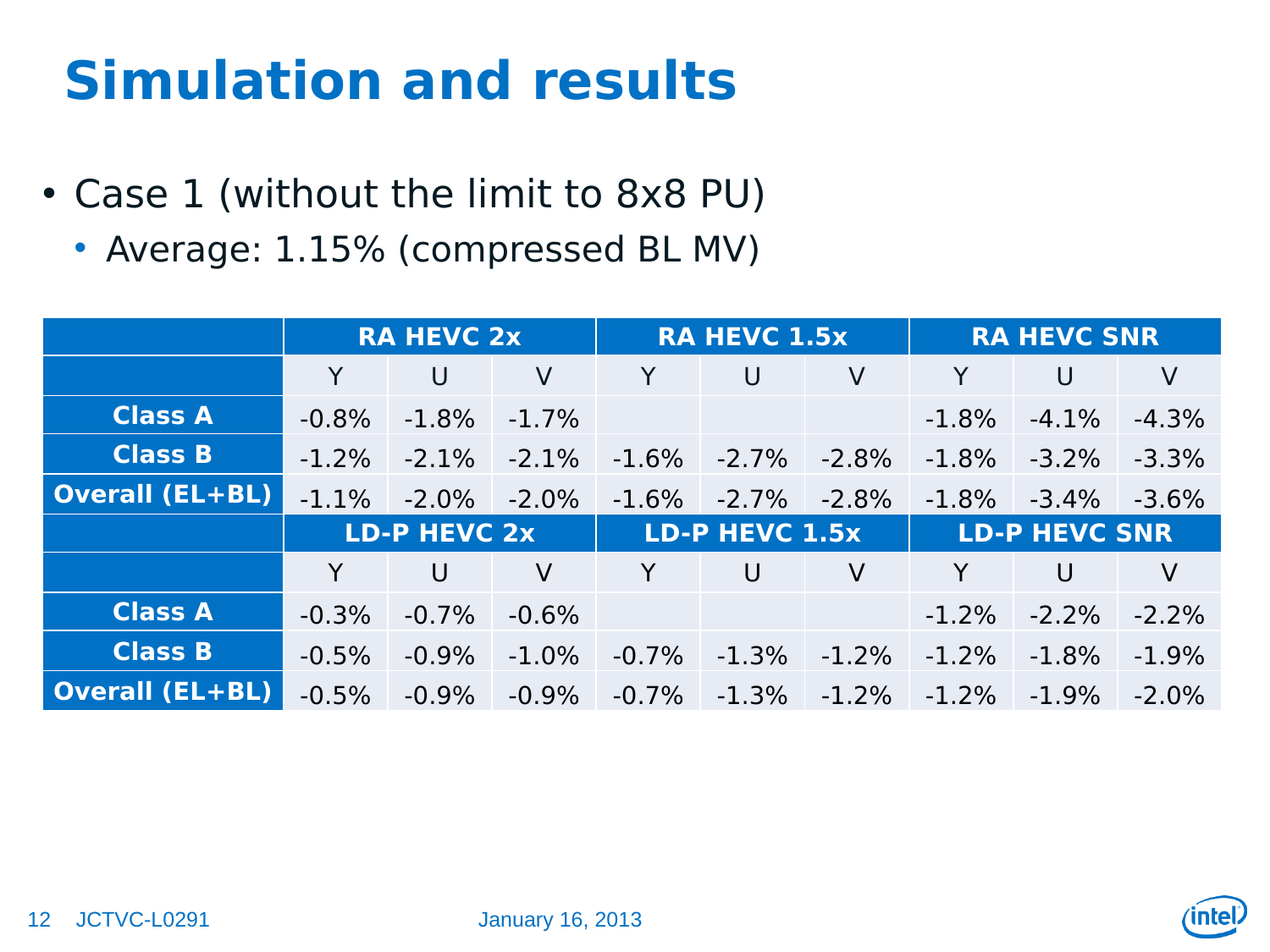

# Simulation and results
Case 1 (without the limit to 8x8 PU)
Average: 1.15% (compressed BL MV)
|  | RA HEVC 2x |  |  | RA HEVC 1.5x |  |  | RA HEVC SNR |  |  |
| --- | --- | --- | --- | --- | --- | --- | --- | --- | --- |
|  | Y | U | V | Y | U | V | Y | U | V |
| Class A | -0.8% | -1.8% | -1.7% |  |  |  | -1.8% | -4.1% | -4.3% |
| Class B | -1.2% | -2.1% | -2.1% | -1.6% | -2.7% | -2.8% | -1.8% | -3.2% | -3.3% |
| Overall (EL+BL) | -1.1% | -2.0% | -2.0% | -1.6% | -2.7% | -2.8% | -1.8% | -3.4% | -3.6% |
|  | LD-P HEVC 2x |  |  | LD-P HEVC 1.5x |  |  | LD-P HEVC SNR |  |  |
|  | Y | U | V | Y | U | V | Y | U | V |
| Class A | -0.3% | -0.7% | -0.6% |  |  |  | -1.2% | -2.2% | -2.2% |
| Class B | -0.5% | -0.9% | -1.0% | -0.7% | -1.3% | -1.2% | -1.2% | -1.8% | -1.9% |
| Overall (EL+BL) | -0.5% | -0.9% | -0.9% | -0.7% | -1.3% | -1.2% | -1.2% | -1.9% | -2.0% |
12
JCTVC-L0291
January 16, 2013